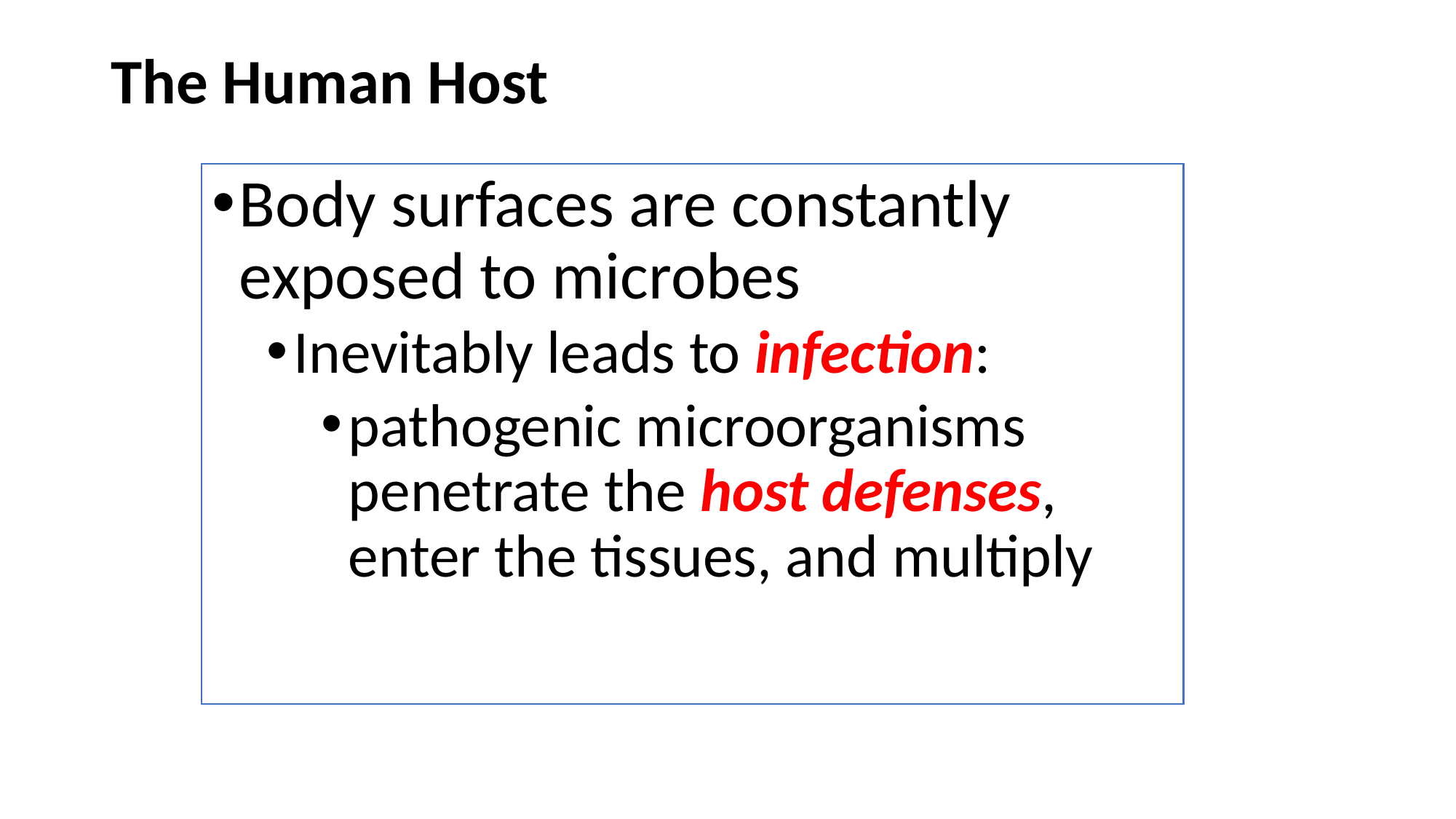

# The Human Host
Body surfaces are constantly exposed to microbes
Inevitably leads to infection:
pathogenic microorganisms penetrate the host defenses, enter the tissues, and multiply